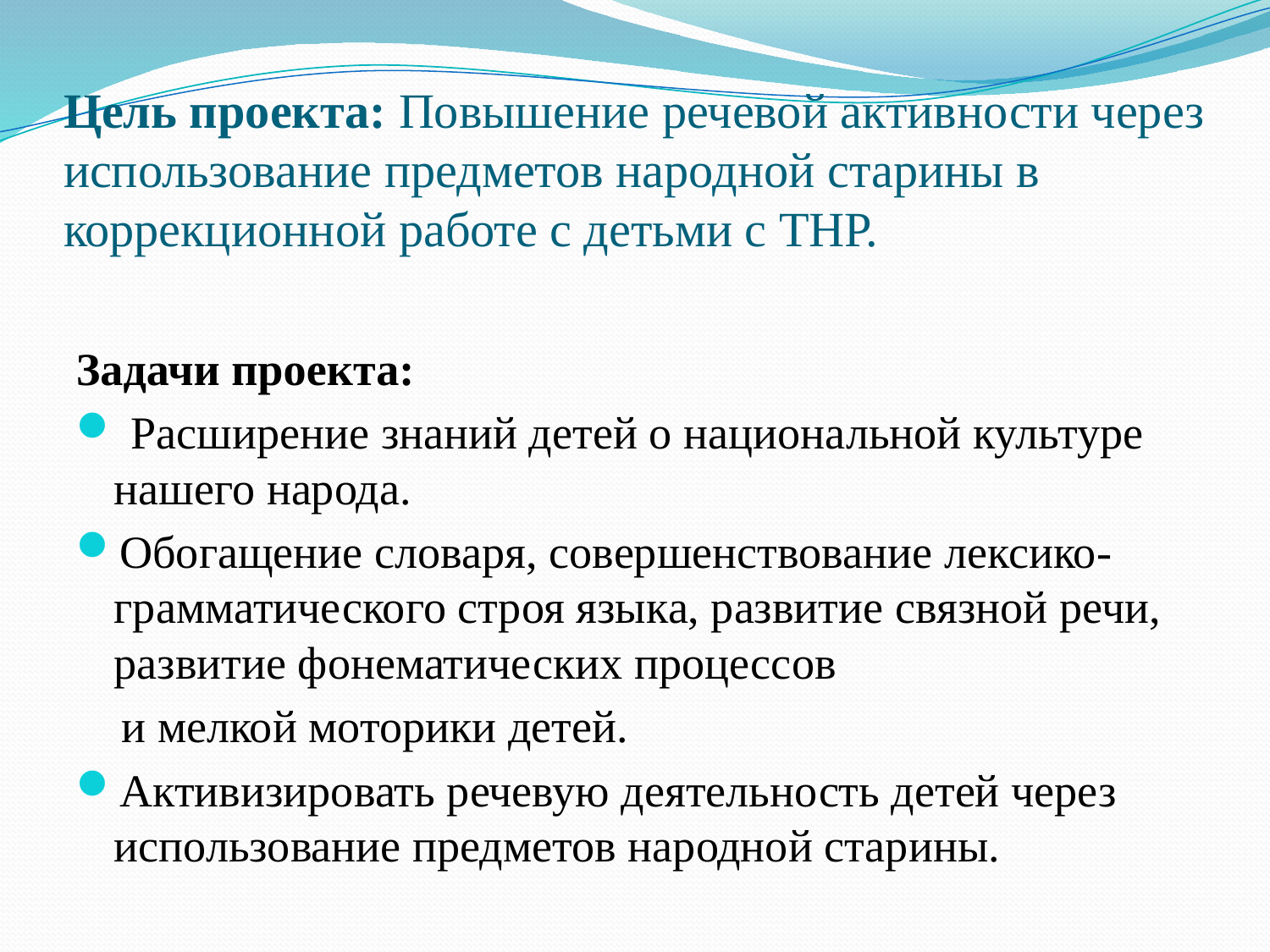

# Цель проекта: Повышение речевой активности через использование предметов народной старины в коррекционной работе с детьми с ТНР.

Задачи проекта:
 Расширение знаний детей о национальной культуре нашего народа.
Обогащение словаря, совершенствование лексико-грамматического строя языка, развитие связной речи, развитие фонематических процессов
    и мелкой моторики детей.
Активизировать речевую деятельность детей через использование предметов народной старины.